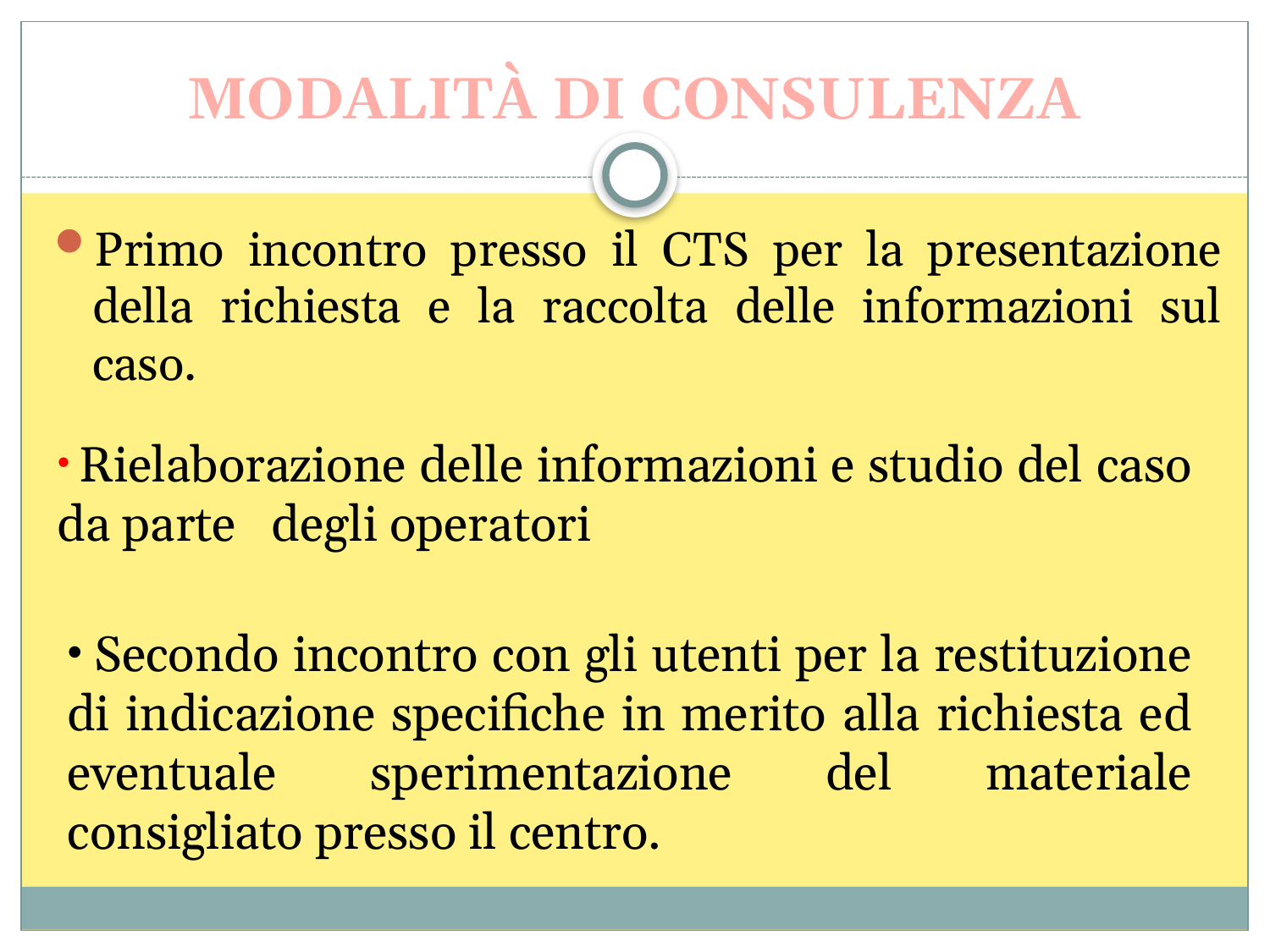

# MODALITÀ DI CONSULENZA
Primo incontro presso il CTS per la presentazione della richiesta e la raccolta delle informazioni sul caso.

 Rielaborazione delle informazioni e studio del caso da parte   degli operatori

 Secondo incontro con gli utenti per la restituzione di indicazione specifiche in merito alla richiesta ed eventuale sperimentazione del materiale consigliato presso il centro.